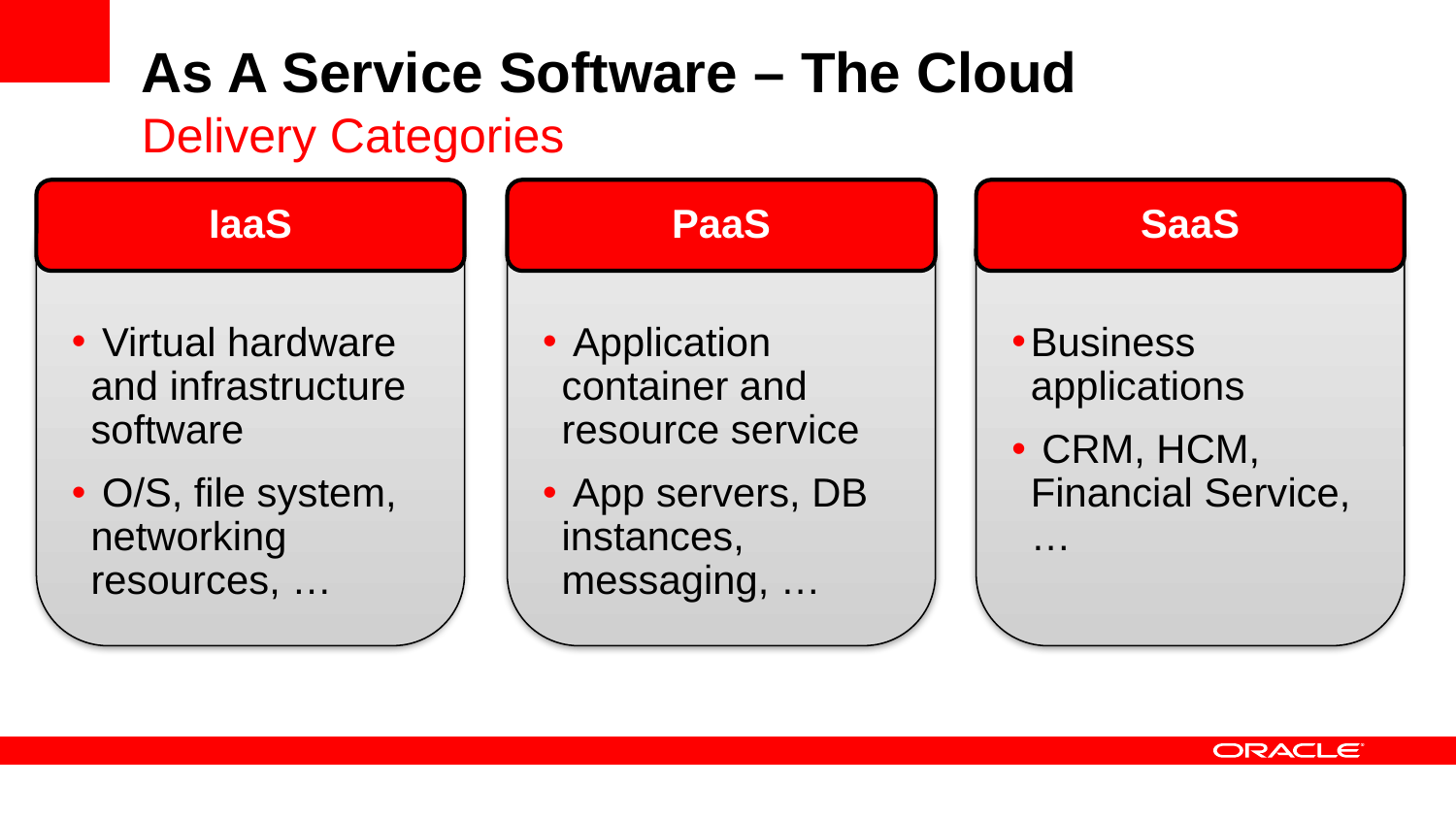

# As A Service Software – The Cloud Delivery Categories
IaaS
PaaS
SaaS

 Virtual hardware and infrastructure software
 O/S, file system, networking resources, …

 Application container and resource service
 App servers, DB instances, messaging, …

Business applications
 CRM, HCM,  Financial Service, …